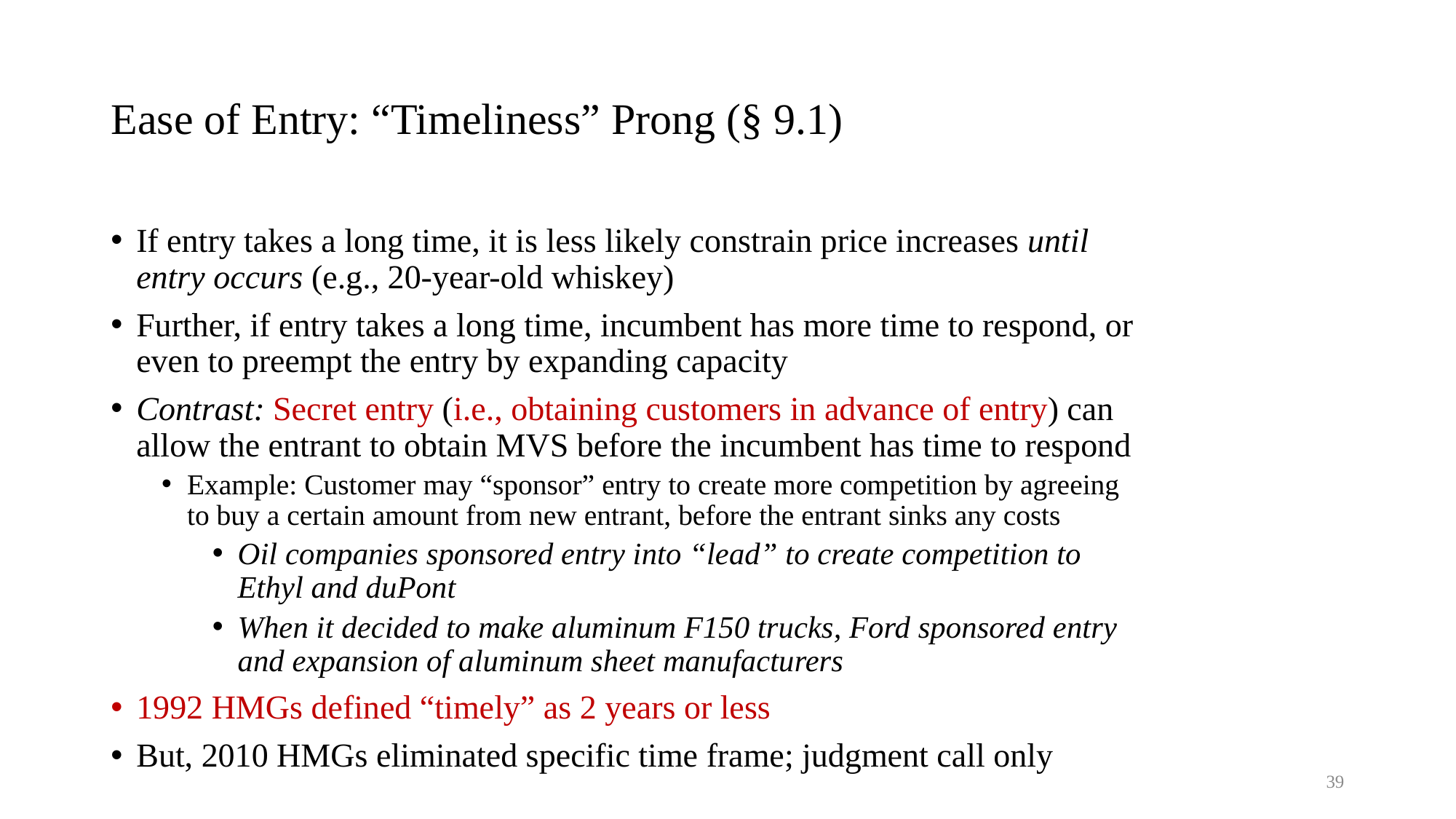

# Ease of Entry: “Timeliness” Prong (§ 9.1)
If entry takes a long time, it is less likely constrain price increases until entry occurs (e.g., 20-year-old whiskey)
Further, if entry takes a long time, incumbent has more time to respond, or even to preempt the entry by expanding capacity
Contrast: Secret entry (i.e., obtaining customers in advance of entry) can allow the entrant to obtain MVS before the incumbent has time to respond
Example: Customer may “sponsor” entry to create more competition by agreeing to buy a certain amount from new entrant, before the entrant sinks any costs
Oil companies sponsored entry into “lead” to create competition to Ethyl and duPont
When it decided to make aluminum F150 trucks, Ford sponsored entry and expansion of aluminum sheet manufacturers
1992 HMGs defined “timely” as 2 years or less
But, 2010 HMGs eliminated specific time frame; judgment call only

39